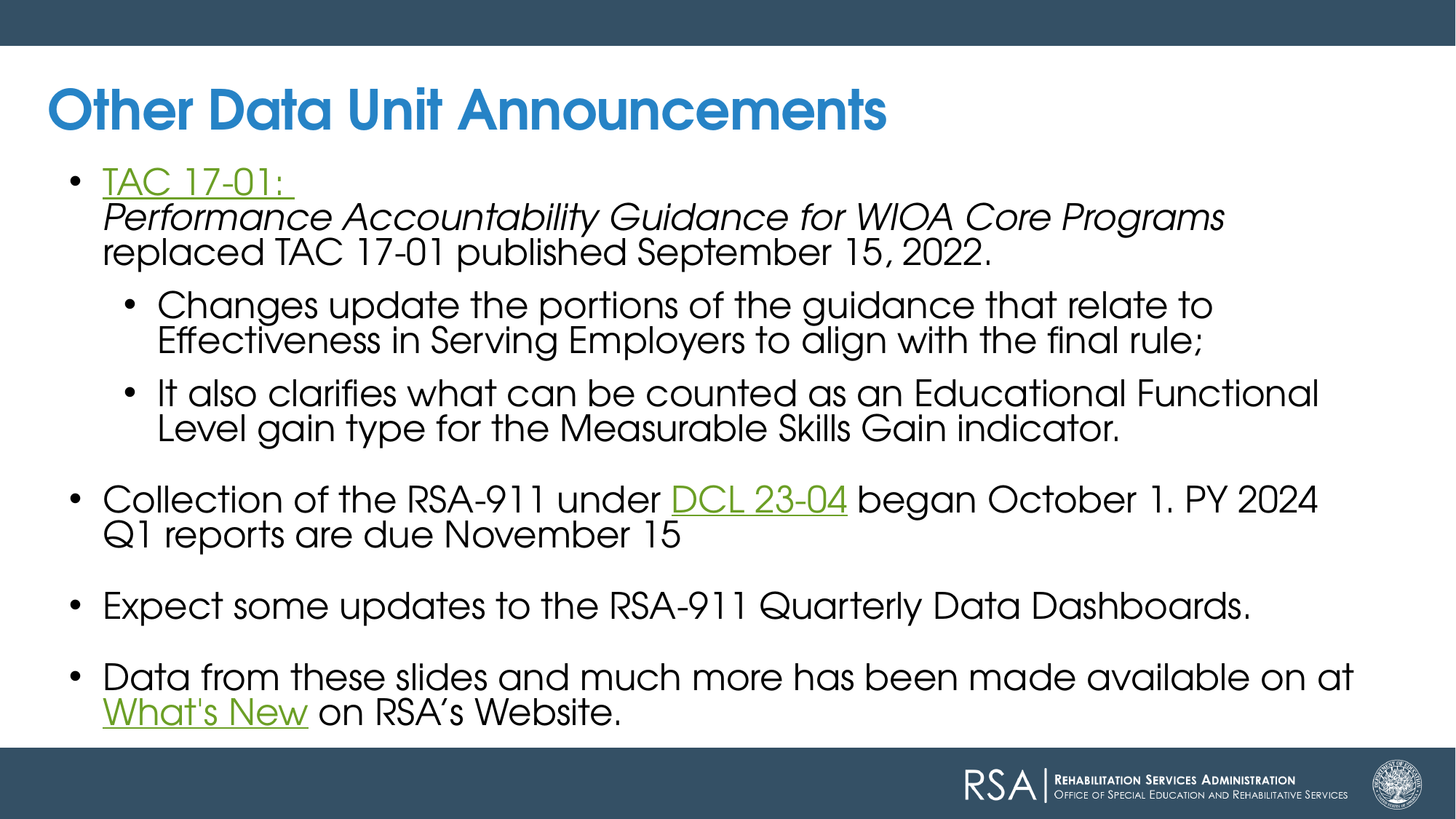

Other Data Unit Announcements
TAC 17-01: Performance Accountability Guidance for WIOA Core Programs replaced TAC 17-01 published September 15, 2022.
Changes update the portions of the guidance that relate to Effectiveness in Serving Employers to align with the final rule;
It also clarifies what can be counted as an Educational Functional Level gain type for the Measurable Skills Gain indicator.
Collection of the RSA-911 under DCL 23-04 began October 1. PY 2024 Q1 reports are due November 15
Expect some updates to the RSA-911 Quarterly Data Dashboards.
Data from these slides and much more has been made available on at What's New on RSA’s Website.